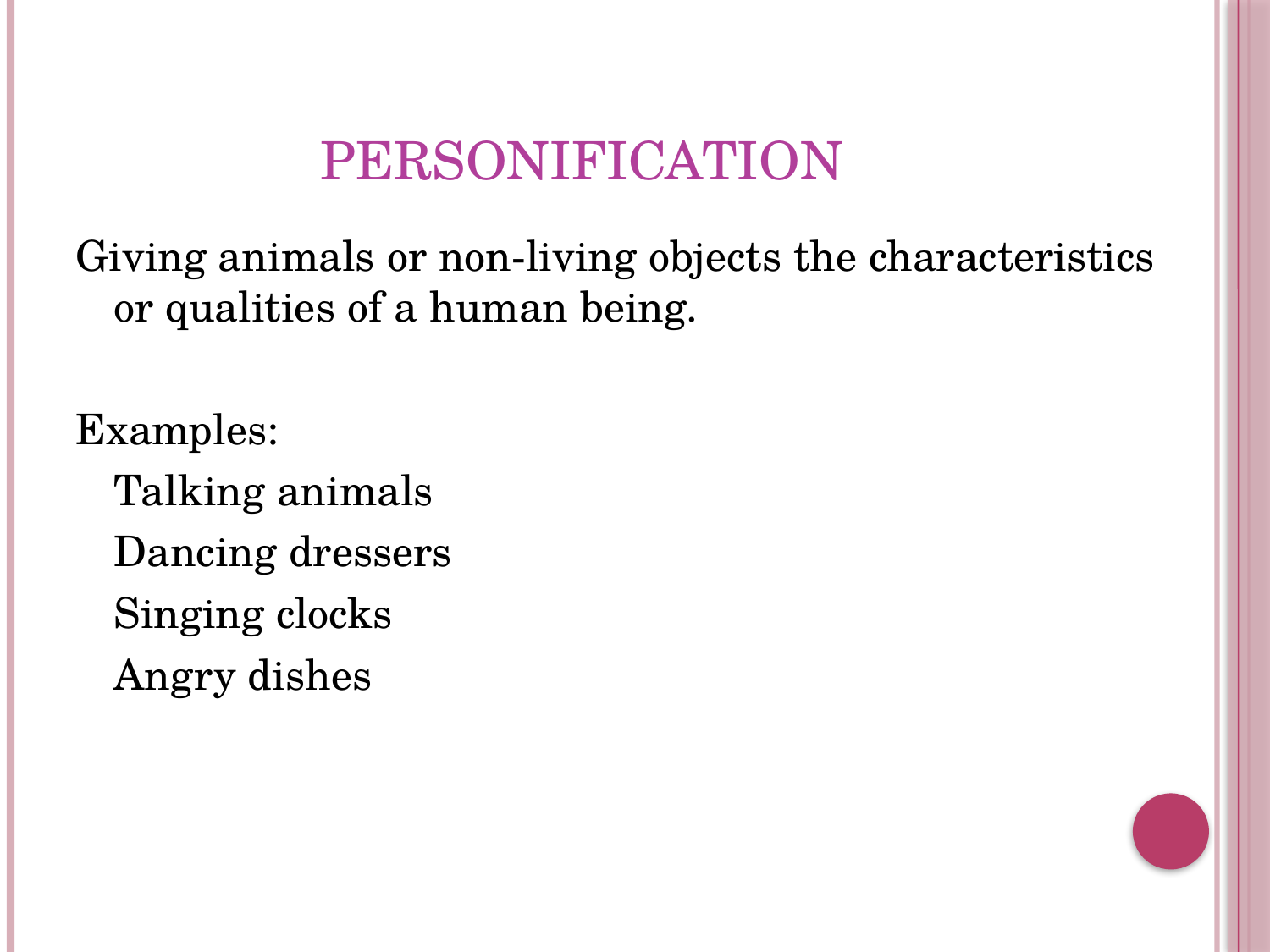

# PERSONIFICATION
Giving animals or non-living objects the characteristics or qualities of a human being.

Examples:
	Talking animals
	Dancing dressers
	Singing clocks
	Angry dishes